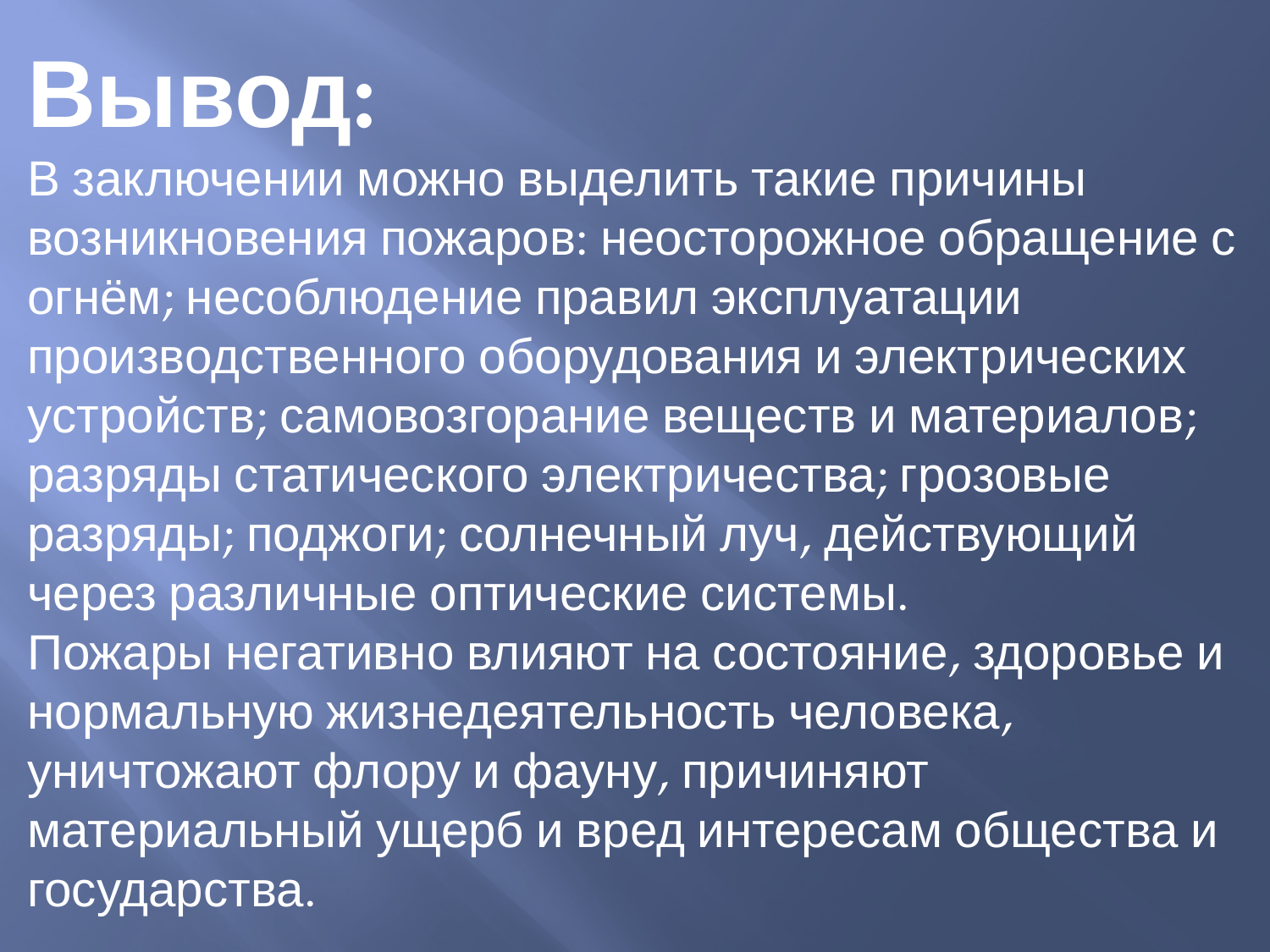

Вывод:
В заключении можно выделить такие причины возникновения пожаров: неосторожное обращение с огнём; несоблюдение правил эксплуатации производственного оборудования и электрических устройств; самовозгорание веществ и материалов; разряды статического электричества; грозовые разряды; поджоги; солнечный луч, действующий через различные оптические системы.
Пожары негативно влияют на состояние, здоровье и нормальную жизнедеятельность человека, уничтожают флору и фауну, причиняют материальный ущерб и вред интересам общества и государства.